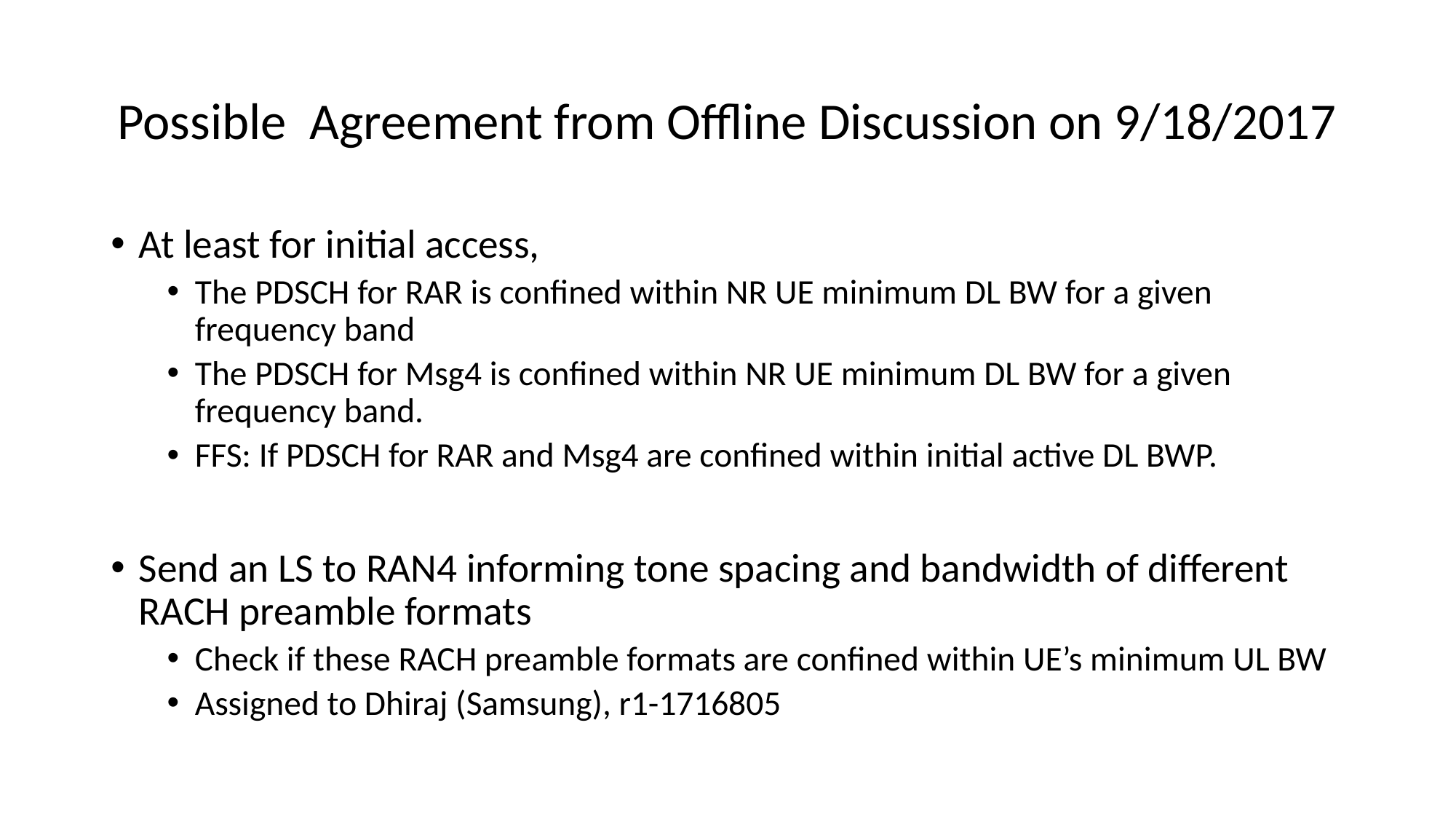

# Possible  Agreement from Offline Discussion on 9/18/2017
At least for initial access,
The PDSCH for RAR is confined within NR UE minimum DL BW for a given frequency band
The PDSCH for Msg4 is confined within NR UE minimum DL BW for a given frequency band.
FFS: If PDSCH for RAR and Msg4 are confined within initial active DL BWP.

Send an LS to RAN4 informing tone spacing and bandwidth of different RACH preamble formats
Check if these RACH preamble formats are confined within UE’s minimum UL BW
Assigned to Dhiraj (Samsung), r1-1716805